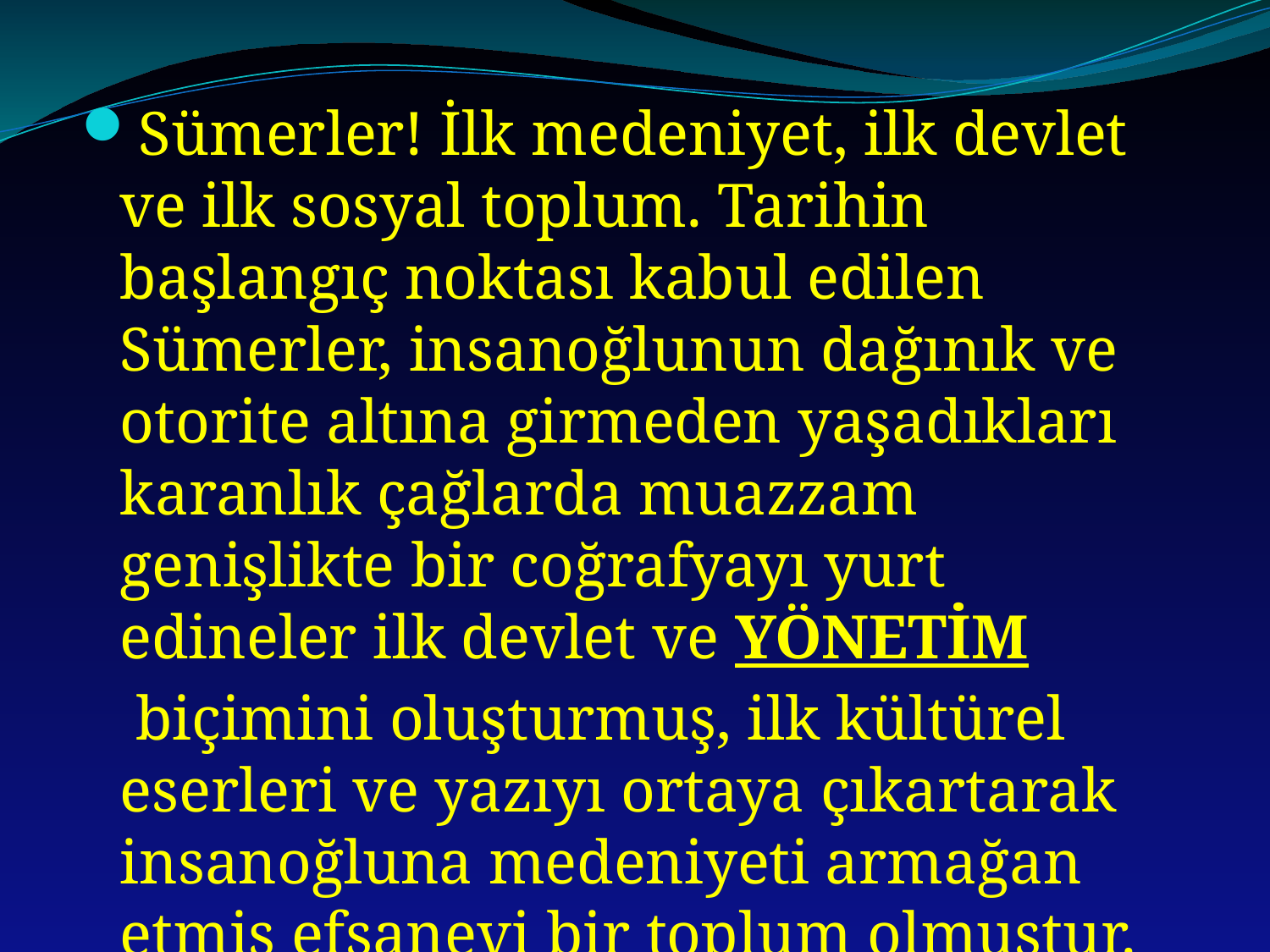

Sümerler! İlk medeniyet, ilk devlet ve ilk sosyal toplum. Tarihin başlangıç noktası kabul edilen Sümerler, insanoğlunun dağınık ve otorite altına girmeden yaşadıkları karanlık çağlarda muazzam genişlikte bir coğrafyayı yurt edineler ilk devlet ve YÖNETİM biçimini oluşturmuş, ilk kültürel eserleri ve yazıyı ortaya çıkartarak insanoğluna medeniyeti armağan etmiş efsanevi bir toplum olmuştur.